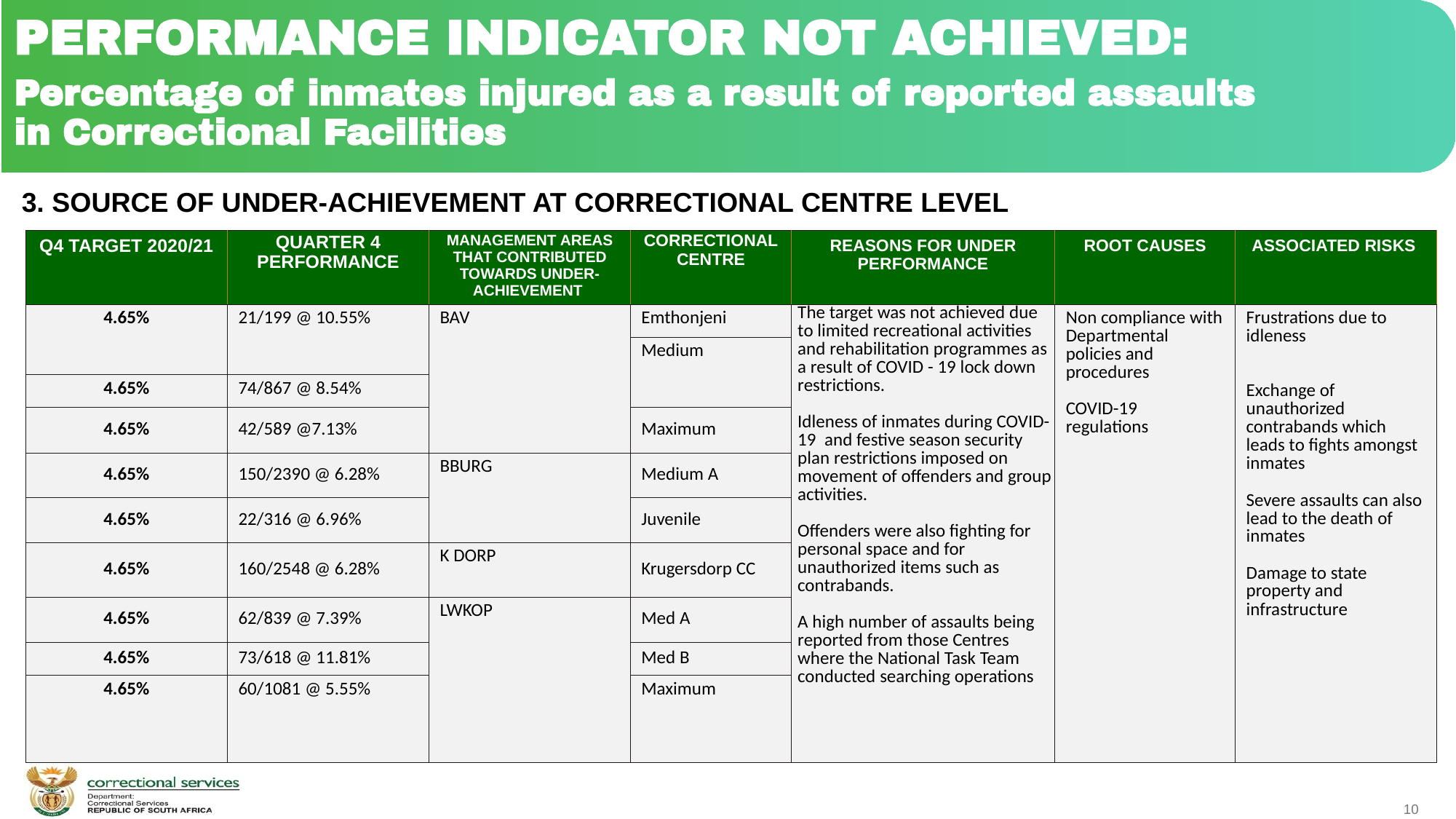

PERFORMANCE INDICATOR NOT ACHIEVED:
Percentage of inmates injured as a result of reported assaults in Correctional Facilities

     3. SOURCE OF UNDER-ACHIEVEMENT AT CORRECTIONAL CENTRE LEVEL
| Q4 TARGET 2020/21 | QUARTER 4 PERFORMANCE | MANAGEMENT AREAS THAT CONTRIBUTED TOWARDS UNDER-ACHIEVEMENT | CORRECTIONAL CENTRE | REASONS FOR UNDER PERFORMANCE | ROOT CAUSES | ASSOCIATED RISKS |
| --- | --- | --- | --- | --- | --- | --- |
| 4.65% | 21/199 @ 10.55% | BAV | Emthonjeni | The target was not achieved due to limited recreational activities and rehabilitation programmes as a result of COVID - 19 lock down restrictions. Idleness of inmates during COVID-19 and festive season security plan restrictions imposed on movement of offenders and group activities. Offenders were also fighting for personal space and for unauthorized items such as contrabands. A high number of assaults being reported from those Centres where the National Task Team conducted searching operations | Non compliance with Departmental policies and procedures COVID-19 regulations | Frustrations due to idleness Exchange of unauthorized contrabands which leads to fights amongst inmates Severe assaults can also lead to the death of inmates Damage to state property and infrastructure |
|  |  |  | Medium |  |  |  |
| 4.65% | 74/867 @ 8.54% |  |  |  |  |  |
| 4.65% | 42/589 @7.13% |  | Maximum |  |  |  |
| 4.65% | 150/2390 @ 6.28% | BBURG | Medium A |  |  |  |
| 4.65% | 22/316 @ 6.96% |  | Juvenile |  |  |  |
| 4.65% | 160/2548 @ 6.28% | K DORP | Krugersdorp CC |  |  |  |
| 4.65% | 62/839 @ 7.39% | LWKOP | Med A |  |  |  |
| 4.65% | 73/618 @ 11.81% |  | Med B |  |  |  |
| 4.65% | 60/1081 @ 5.55% |  | Maximum |  |  |  |